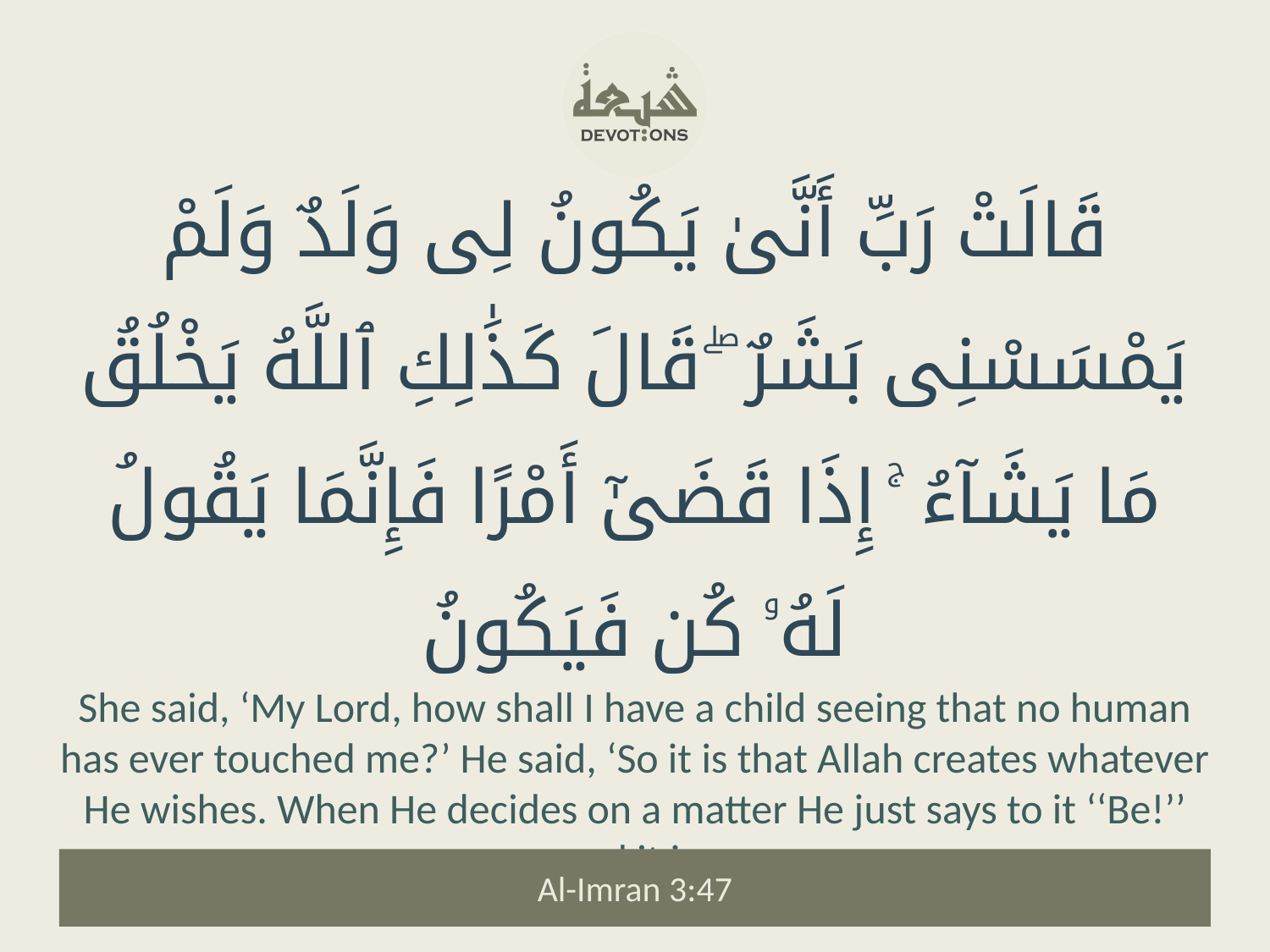

قَالَتْ رَبِّ أَنَّىٰ يَكُونُ لِى وَلَدٌ وَلَمْ يَمْسَسْنِى بَشَرٌ ۖ قَالَ كَذَٰلِكِ ٱللَّهُ يَخْلُقُ مَا يَشَآءُ ۚ إِذَا قَضَىٰٓ أَمْرًا فَإِنَّمَا يَقُولُ لَهُۥ كُن فَيَكُونُ
She said, ‘My Lord, how shall I have a child seeing that no human has ever touched me?’ He said, ‘So it is that Allah creates whatever He wishes. When He decides on a matter He just says to it ‘‘Be!’’ and it is.
Al-Imran 3:47